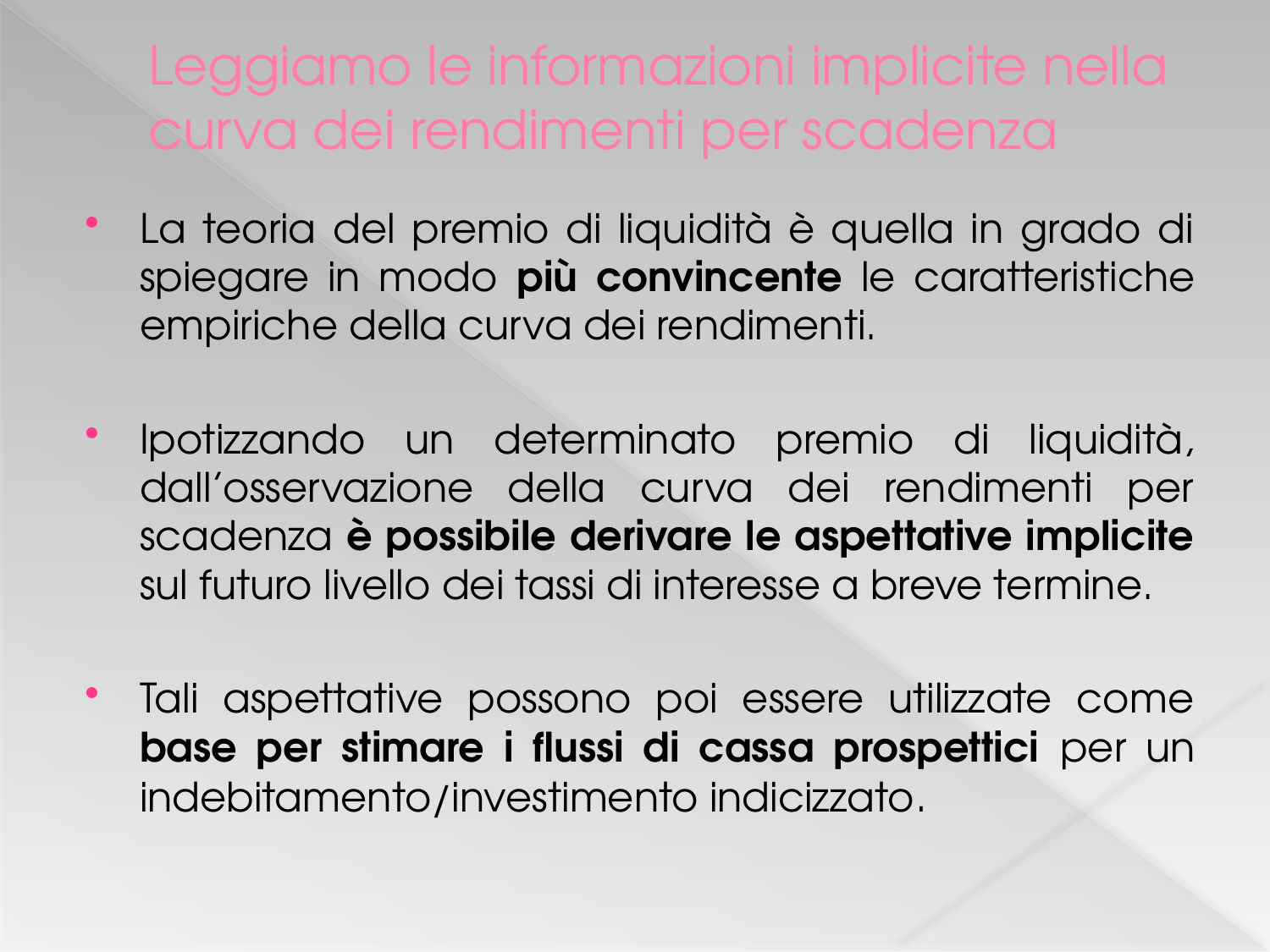

# Leggiamo le informazioni implicite nella curva dei rendimenti per scadenza
La teoria del premio di liquidità è quella in grado di spiegare in modo più convincente le caratteristiche empiriche della curva dei rendimenti.

Ipotizzando un determinato premio di liquidità, dall’osservazione della curva dei rendimenti per scadenza è possibile derivare le aspettative implicite sul futuro livello dei tassi di interesse a breve termine.

Tali aspettative possono poi essere utilizzate come base per stimare i flussi di cassa prospettici per un indebitamento/investimento indicizzato.